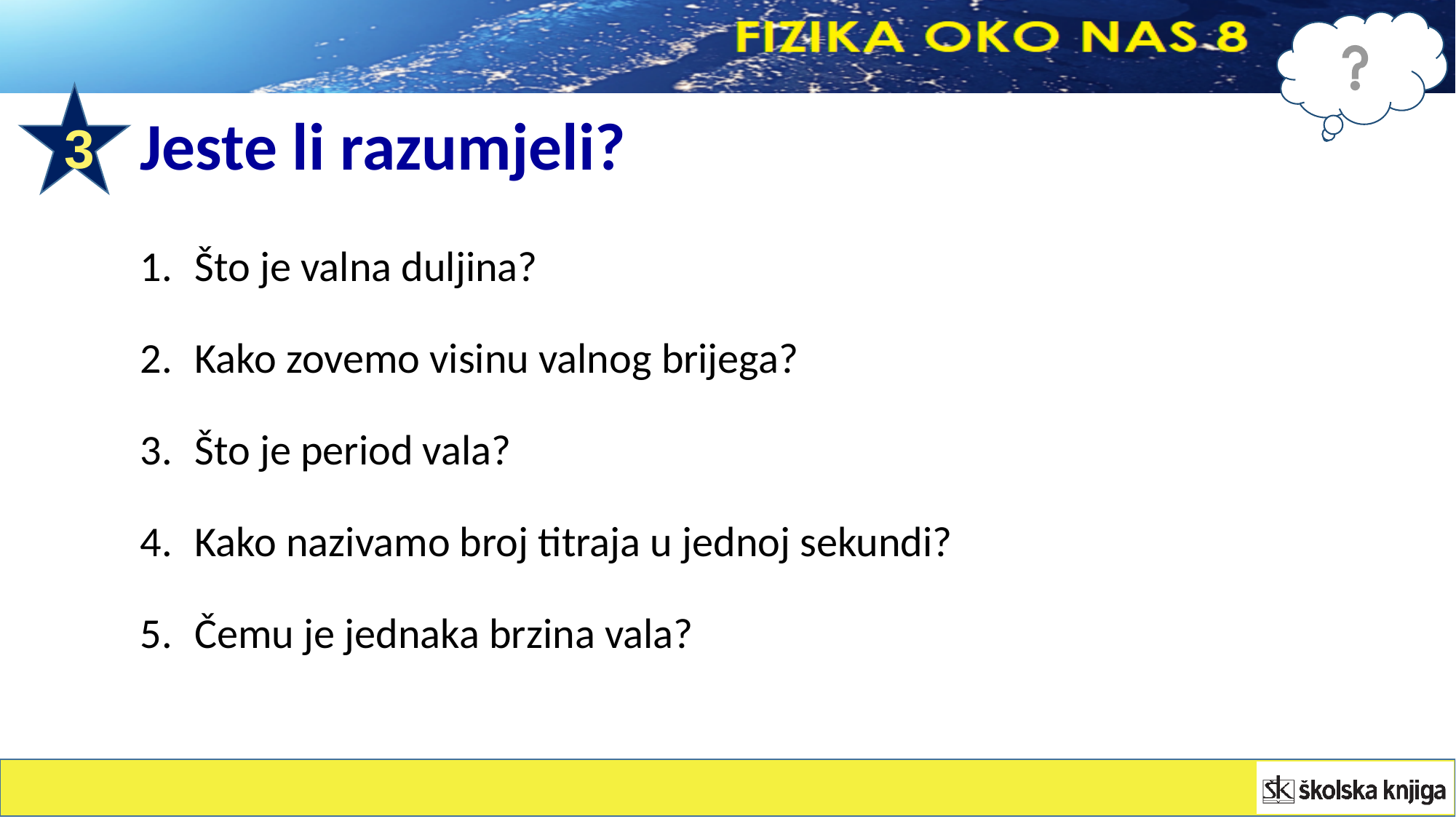

3
Jeste li razumjeli?
Što je valna duljina?
Kako zovemo visinu valnog brijega?
Što je period vala?
Kako nazivamo broj titraja u jednoj sekundi?
Čemu je jednaka brzina vala?